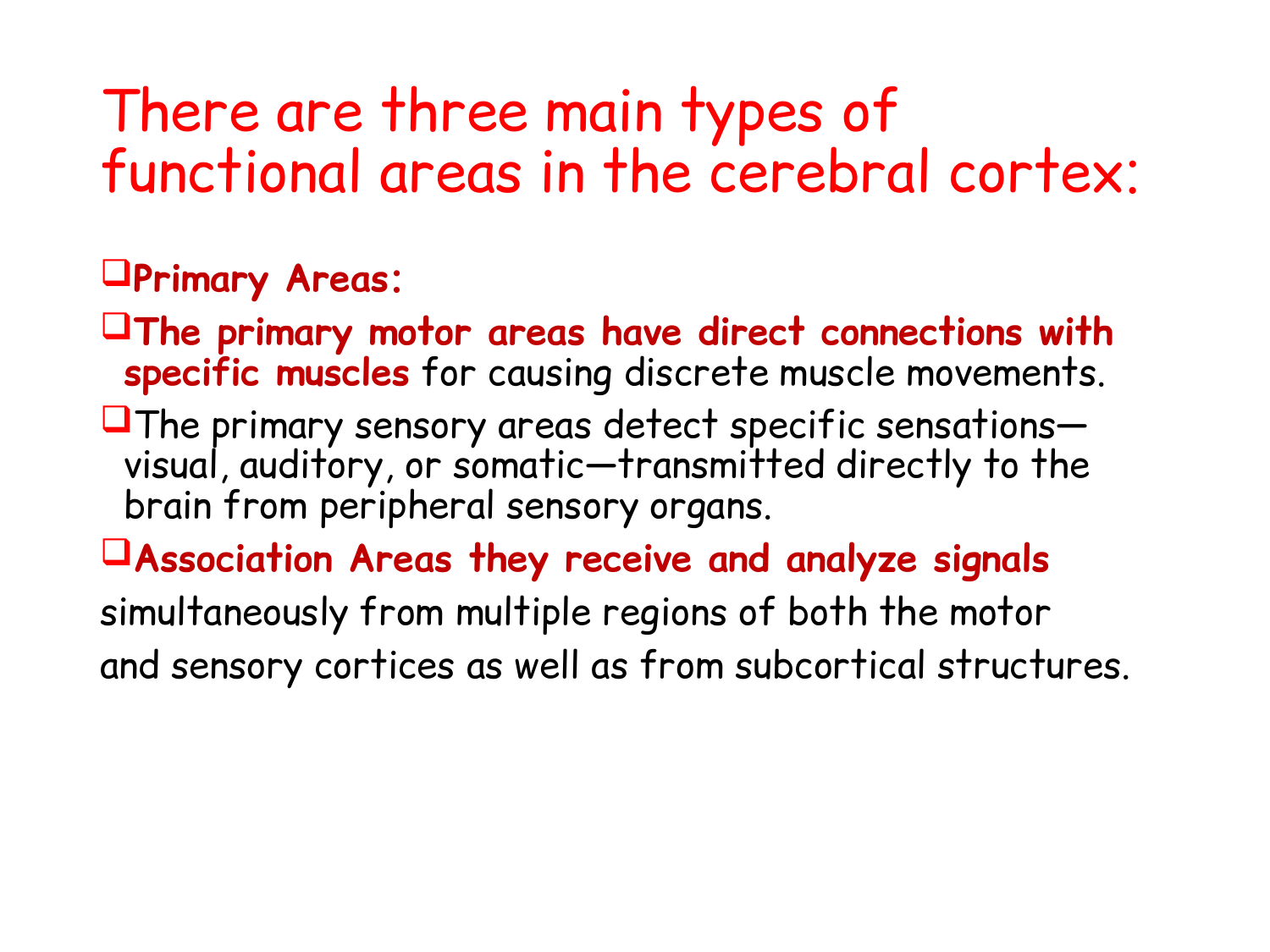

# There are three main types of functional areas in the cerebral cortex:
Primary Areas:
The primary motor areas have direct connections with specific muscles for causing discrete muscle movements.
The primary sensory areas detect specific sensations—visual, auditory, or somatic—transmitted directly to the brain from peripheral sensory organs.
Association Areas they receive and analyze signals
simultaneously from multiple regions of both the motor
and sensory cortices as well as from subcortical structures.